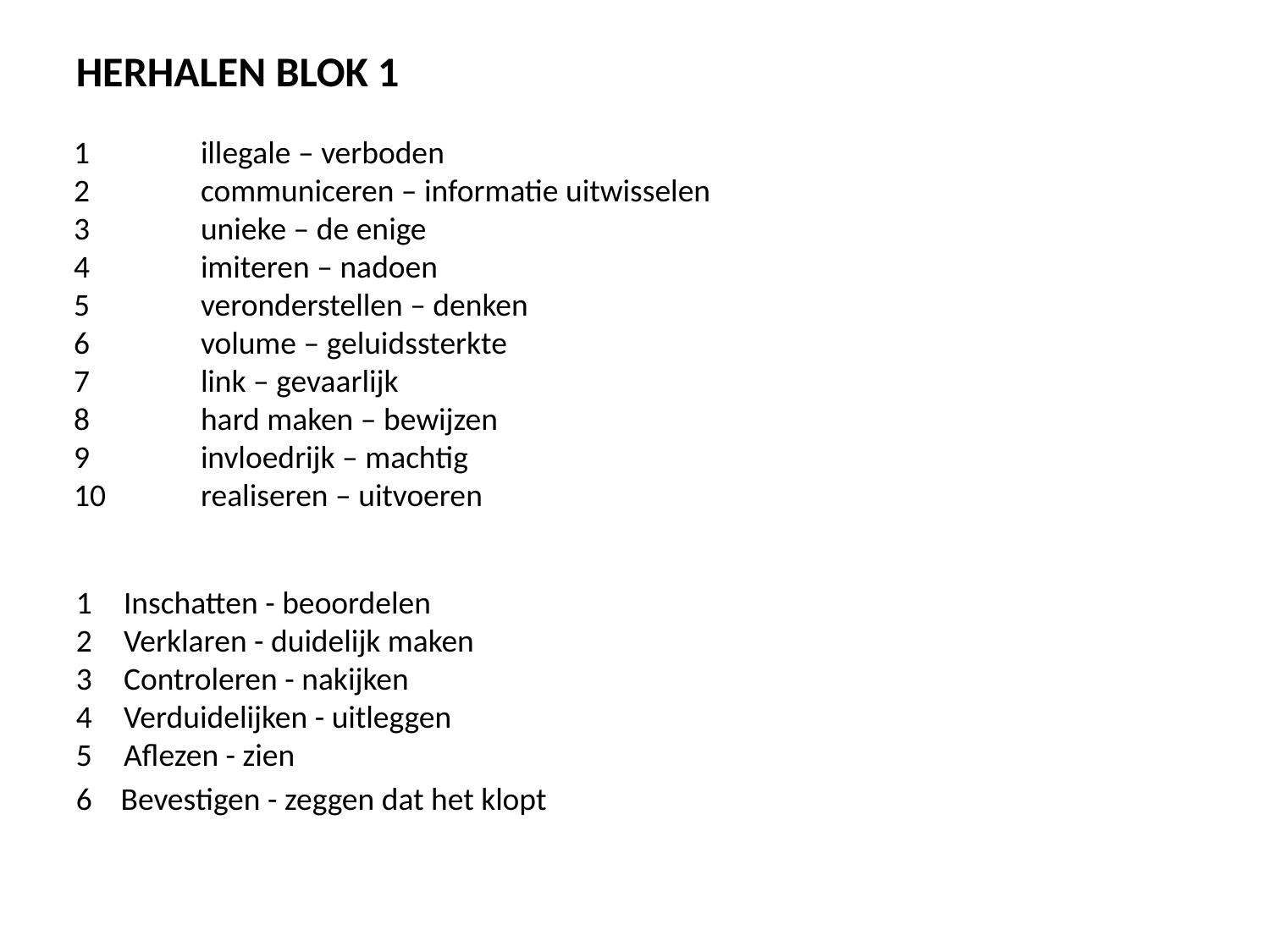

HERHALEN BLOK 1
1	illegale – verboden
2	communiceren – informatie uitwisselen
3	unieke – de enige
4	imiteren – nadoen
5	veronderstellen – denken
6	volume – geluidssterkte
7	link – gevaarlijk
8	hard maken – bewijzen
9	invloedrijk – machtig
10	realiseren – uitvoeren

Inschatten - beoordelen
Verklaren - duidelijk maken
Controleren - nakijken
Verduidelijken - uitleggen
Aflezen - zien

6    Bevestigen - zeggen dat het klopt